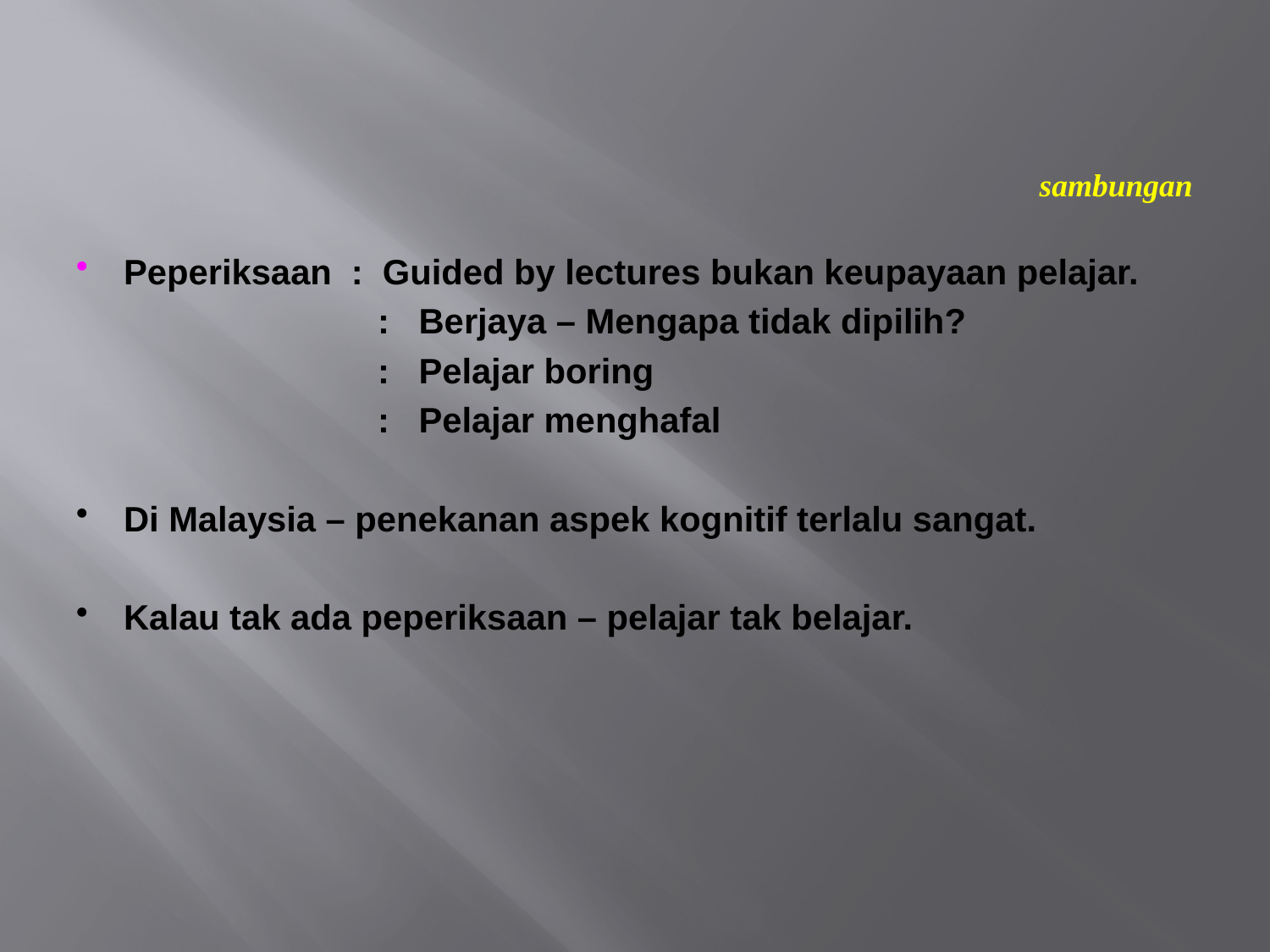

sambungan

Peperiksaan  :  Guided by lectures bukan keupayaan pelajar.
			:   Berjaya – Mengapa tidak dipilih?
			:   Pelajar boring
			:   Pelajar menghafal

Di Malaysia – penekanan aspek kognitif terlalu sangat.

Kalau tak ada peperiksaan – pelajar tak belajar.